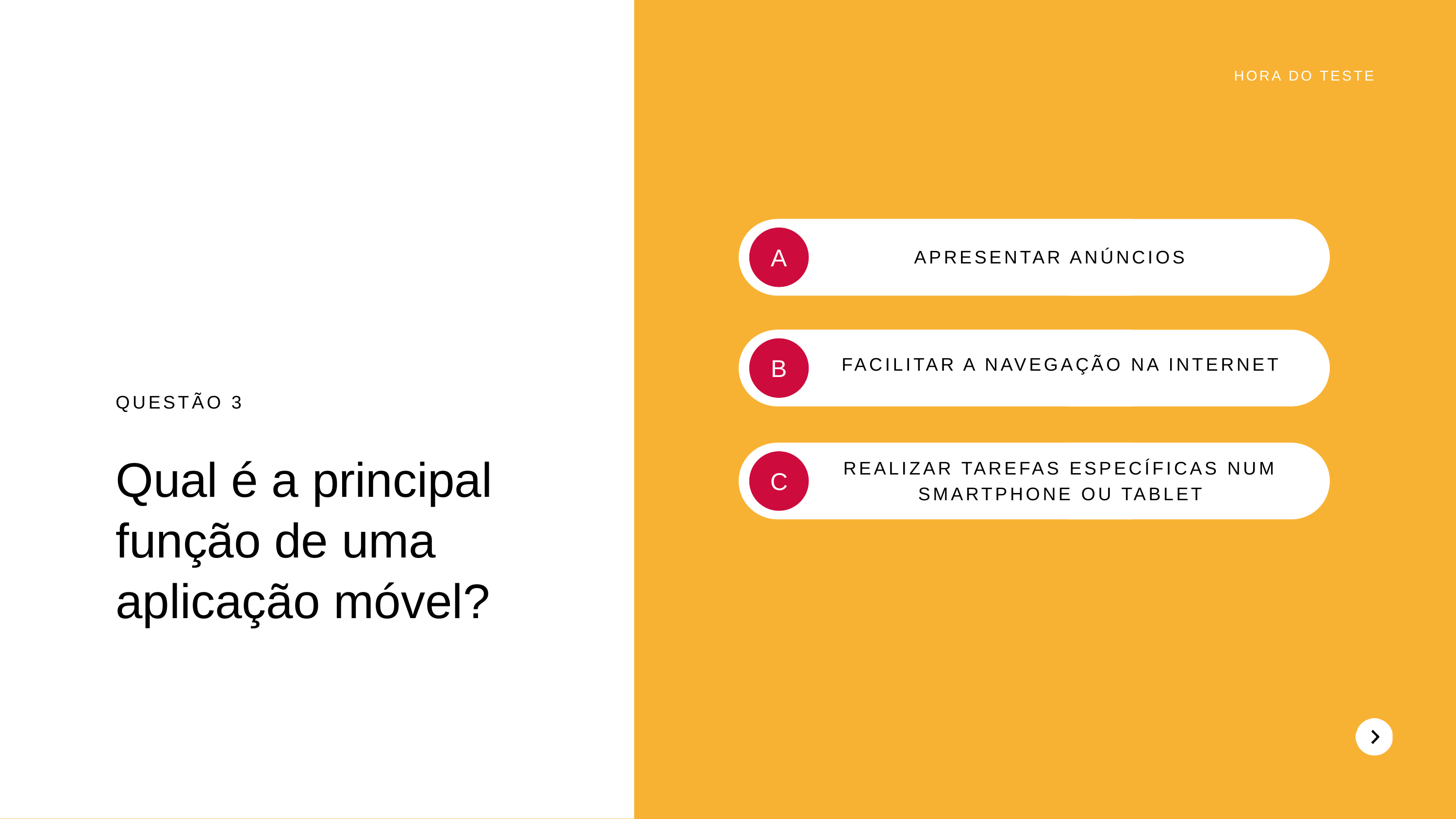

HORA DO TESTE

A
APRESENTAR ANÚNCIOS

B
FACILITAR A NAVEGAÇÃO NA INTERNET
QUESTÃO 3
Qual é a principal função de uma aplicação móvel?

REALIZAR TAREFAS ESPECÍFICAS NUM SMARTPHONE OU TABLET
C